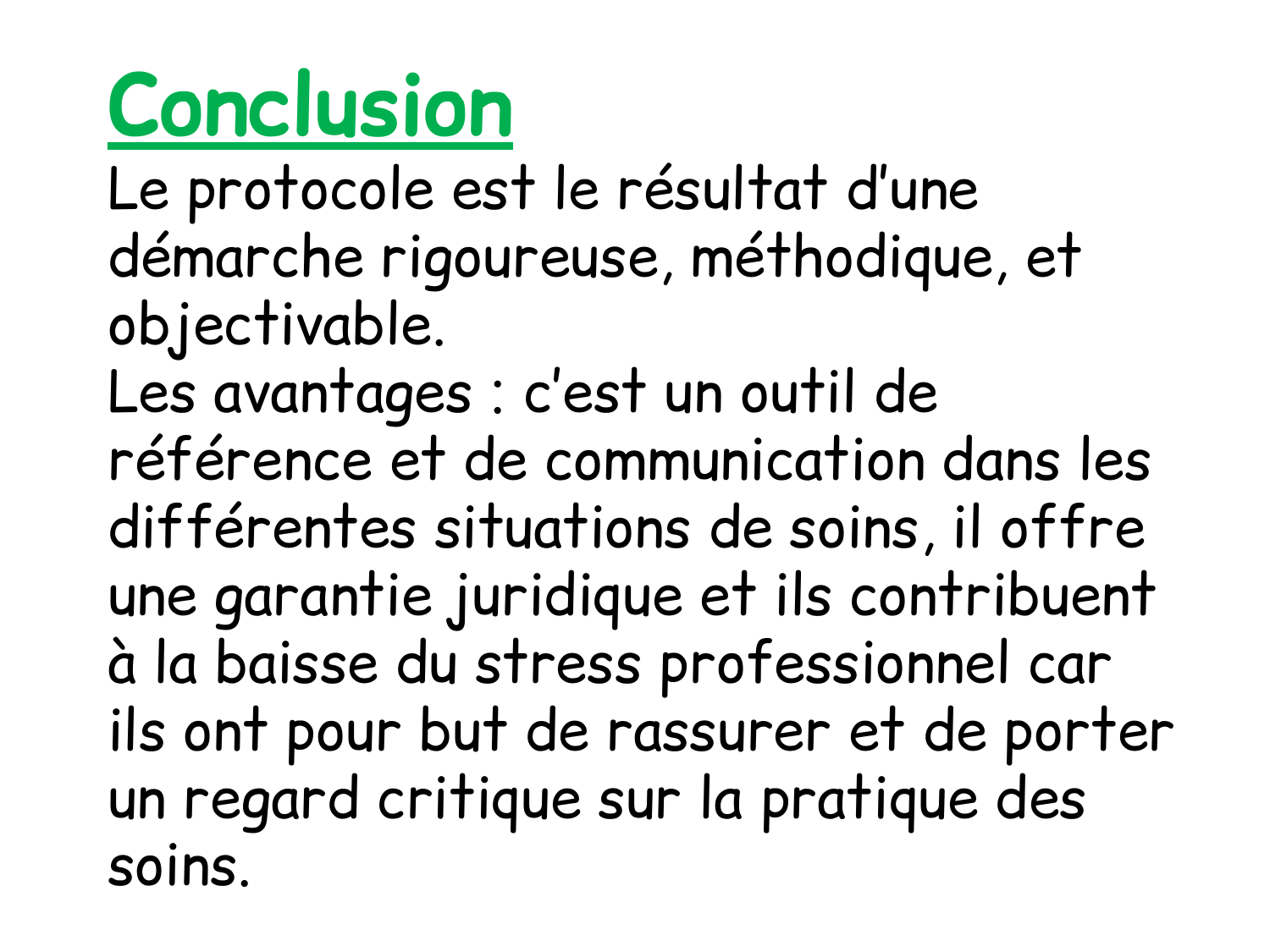

Conclusion
Le protocole est le résultat d’une démarche rigoureuse, méthodique, et objectivable.
Les avantages : c’est un outil de référence et de communication dans les différentes situations de soins, il offre une garantie juridique et ils contribuent à la baisse du stress professionnel car ils ont pour but de rassurer et de porter un regard critique sur la pratique des soins.